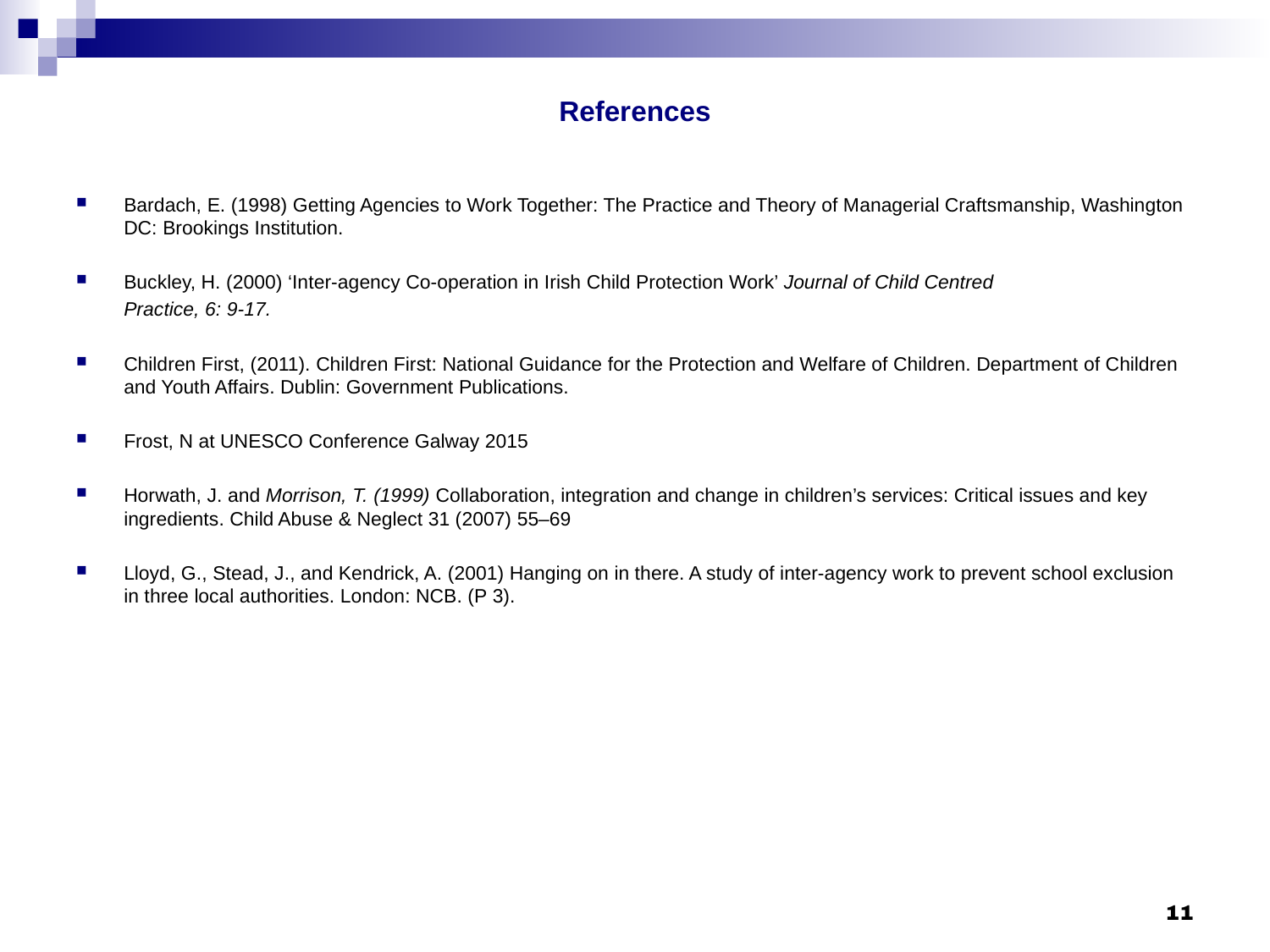

# References
Bardach, E. (1998) Getting Agencies to Work Together: The Practice and Theory of Managerial Craftsmanship, Washington DC: Brookings Institution.

Buckley, H. (2000) ‘Inter-agency Co-operation in Irish Child Protection Work’ Journal of Child Centred
	Practice, 6: 9-17.

Children First, (2011). Children First: National Guidance for the Protection and Welfare of Children. Department of Children and Youth Affairs. Dublin: Government Publications.

Frost, N at UNESCO Conference Galway 2015

Horwath, J. and Morrison, T. (1999) Collaboration, integration and change in children’s services: Critical issues and key ingredients. Child Abuse & Neglect 31 (2007) 55–69

Lloyd, G., Stead, J., and Kendrick, A. (2001) Hanging on in there. A study of inter-agency work to prevent school exclusion in three local authorities. London: NCB. (P 3).

11